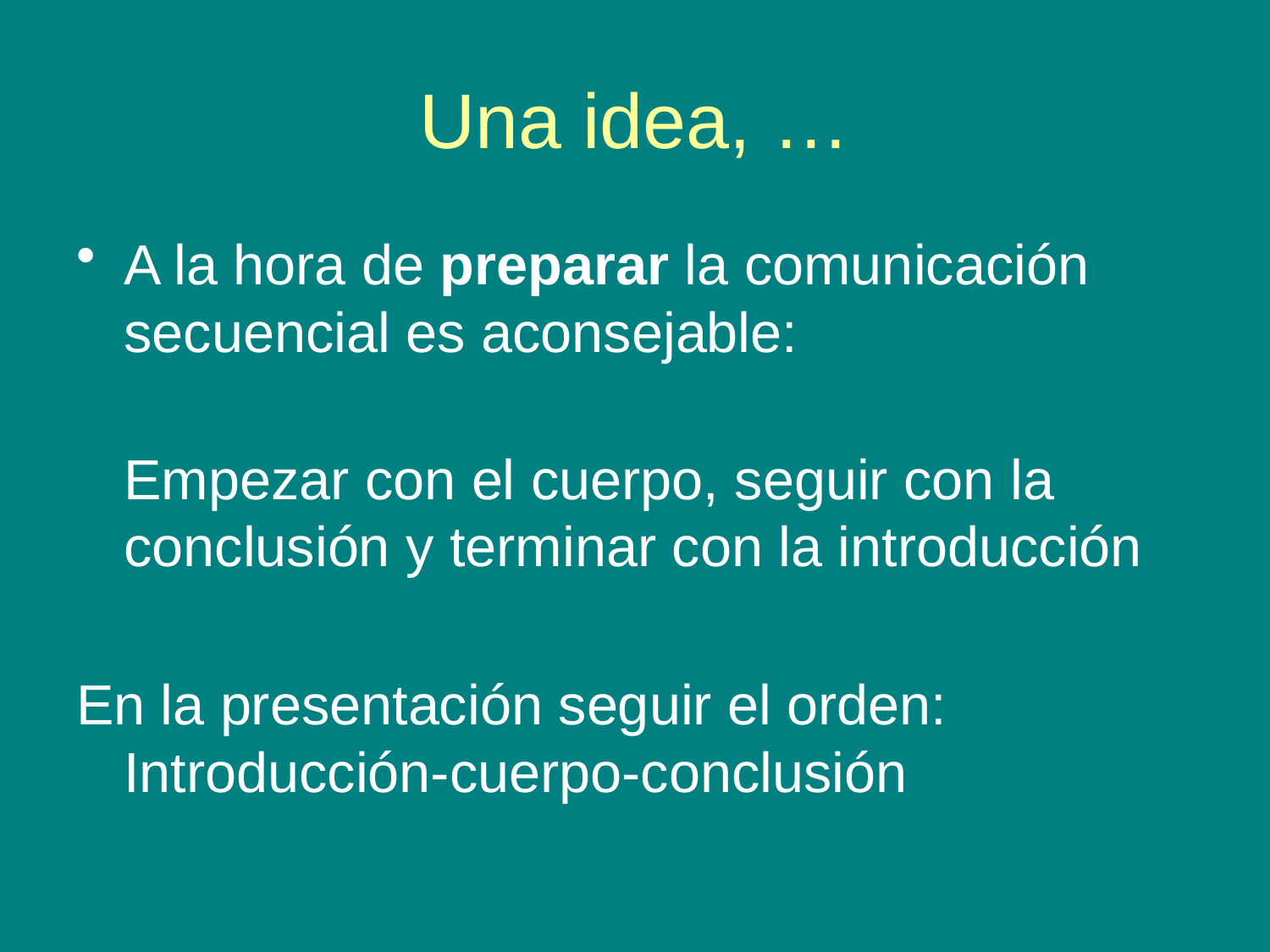

# Una idea, …
A la hora de preparar la comunicación secuencial es aconsejable:
	Empezar con el cuerpo, seguir con la conclusión y terminar con la introducción

En la presentación seguir el orden: Introducción-cuerpo-conclusión